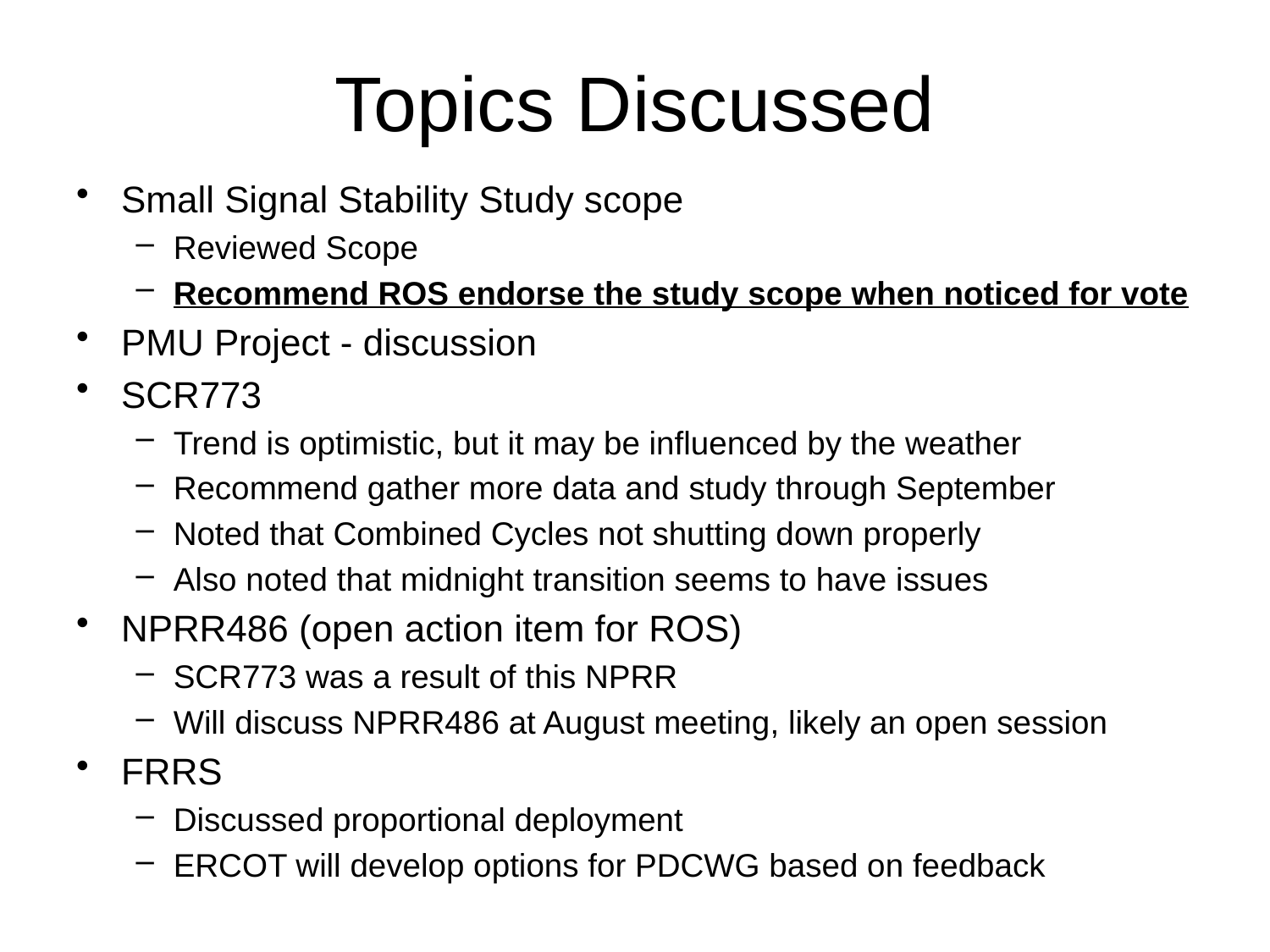

# Topics Discussed
Small Signal Stability Study scope
Reviewed Scope
Recommend ROS endorse the study scope when noticed for vote
PMU Project - discussion
SCR773
Trend is optimistic, but it may be influenced by the weather
Recommend gather more data and study through September
Noted that Combined Cycles not shutting down properly
Also noted that midnight transition seems to have issues
NPRR486 (open action item for ROS)
SCR773 was a result of this NPRR
Will discuss NPRR486 at August meeting, likely an open session
FRRS
Discussed proportional deployment
ERCOT will develop options for PDCWG based on feedback